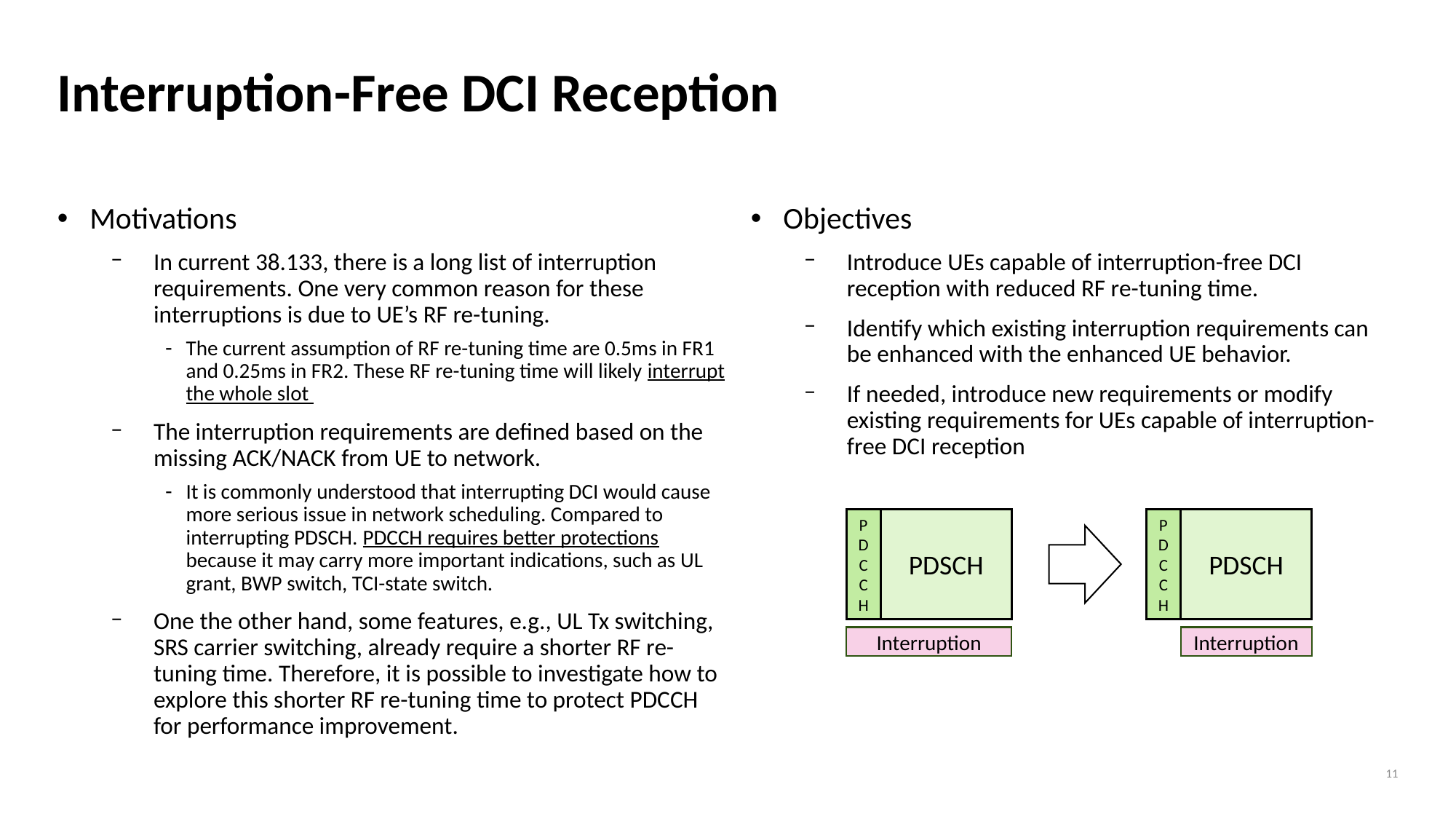

# Interruption-Free DCI Reception
Objectives
Introduce UEs capable of interruption-free DCI reception with reduced RF re-tuning time.
Identify which existing interruption requirements can be enhanced with the enhanced UE behavior.
If needed, introduce new requirements or modify existing requirements for UEs capable of interruption-free DCI reception
Motivations
In current 38.133, there is a long list of interruption requirements. One very common reason for these interruptions is due to UE’s RF re-tuning.
The current assumption of RF re-tuning time are 0.5ms in FR1 and 0.25ms in FR2. These RF re-tuning time will likely interrupt the whole slot
The interruption requirements are defined based on the missing ACK/NACK from UE to network.
It is commonly understood that interrupting DCI would cause more serious issue in network scheduling. Compared to interrupting PDSCH. PDCCH requires better protections because it may carry more important indications, such as UL grant, BWP switch, TCI-state switch.
One the other hand, some features, e.g., UL Tx switching, SRS carrier switching, already require a shorter RF re-tuning time. Therefore, it is possible to investigate how to explore this shorter RF re-tuning time to protect PDCCH for performance improvement.
PDCCH
PDSCH
PDCCH
PDSCH
Interruption
Interruption

11